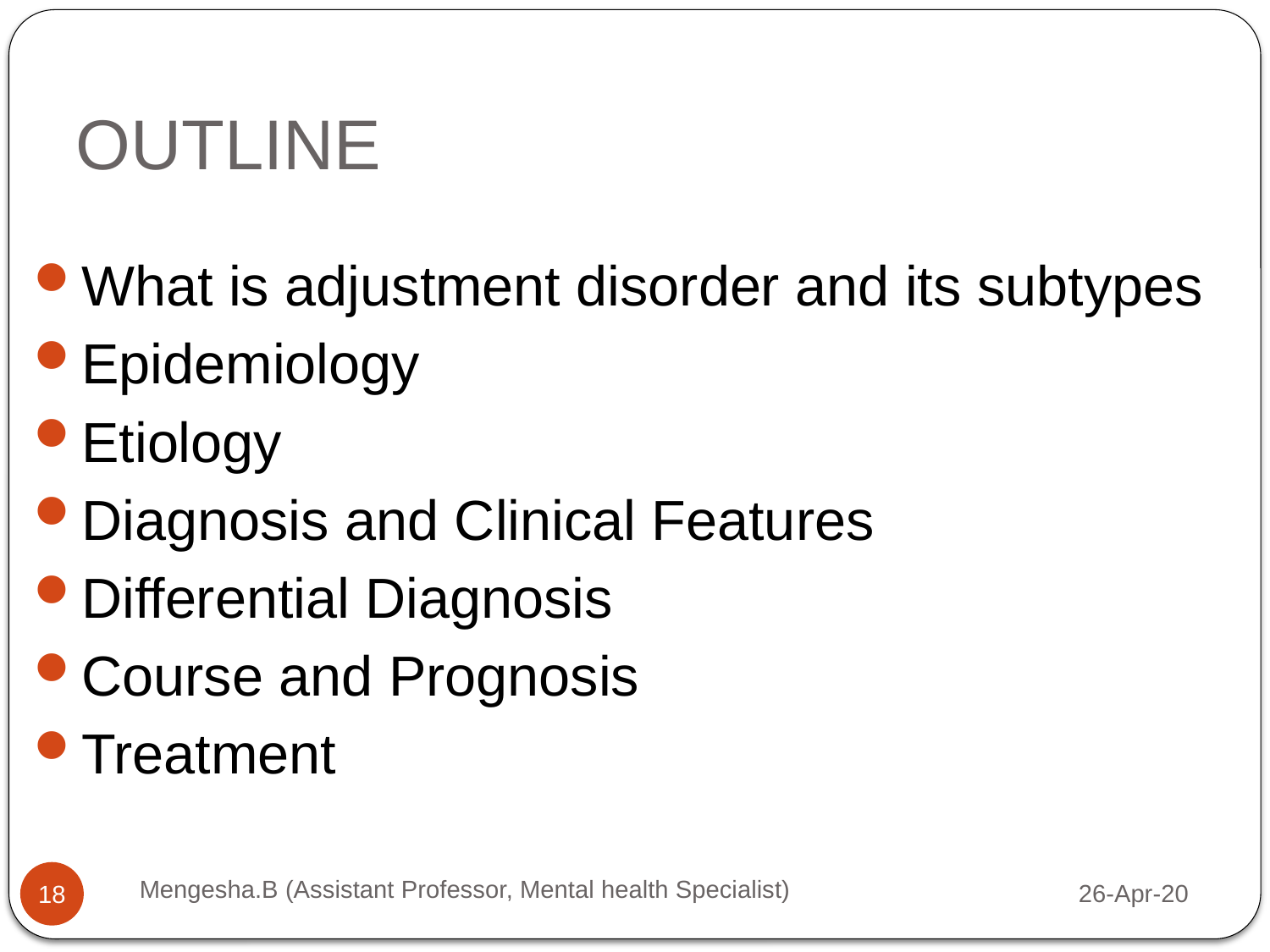

# OUTLINE
What is adjustment disorder and its subtypes
Epidemiology
Etiology
Diagnosis and Clinical Features
Differential Diagnosis
Course and Prognosis
Treatment

Mengesha.B (Assistant Professor, Mental health Specialist)
26-Apr-20
18